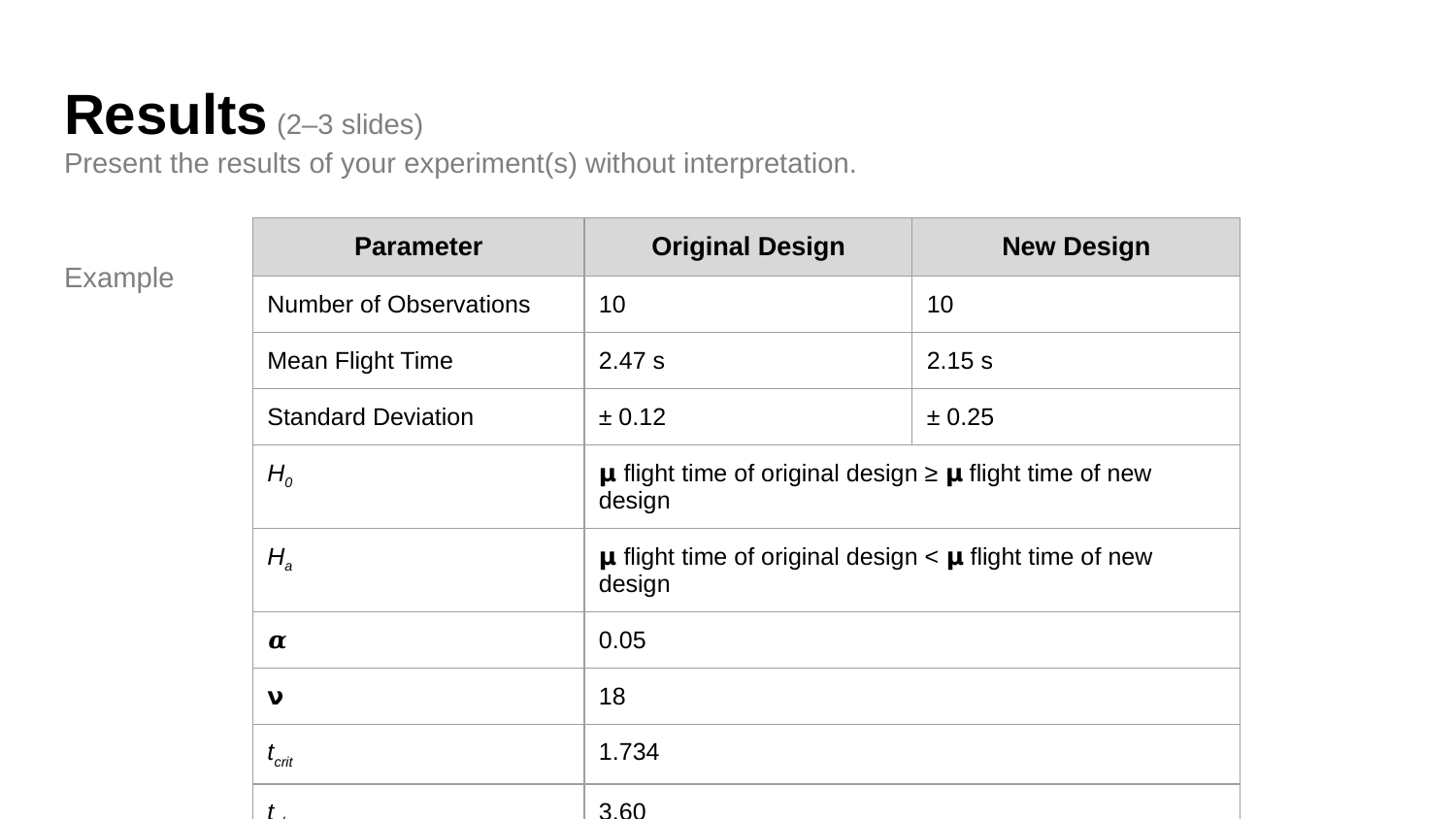

# Results (2–3 slides) Present the results of your experiment(s) without interpretation.
| Parameter | Original Design | New Design |
| --- | --- | --- |
| Number of Observations | 10 | 10 |
| Mean Flight Time | 2.47 s | 2.15 s |
| Standard Deviation | ± 0.12 | ± 0.25 |
| H0 | 𝝻 flight time of original design ≥ 𝝻 flight time of new design |  |
| Ha | 𝝻 flight time of original design < 𝝻 flight time of new design |  |
| 𝜶 | 0.05 |  |
| 𝝼 | 18 |  |
| tcrit | 1.734 |  |
| tobs | 3.60 |  |
Example